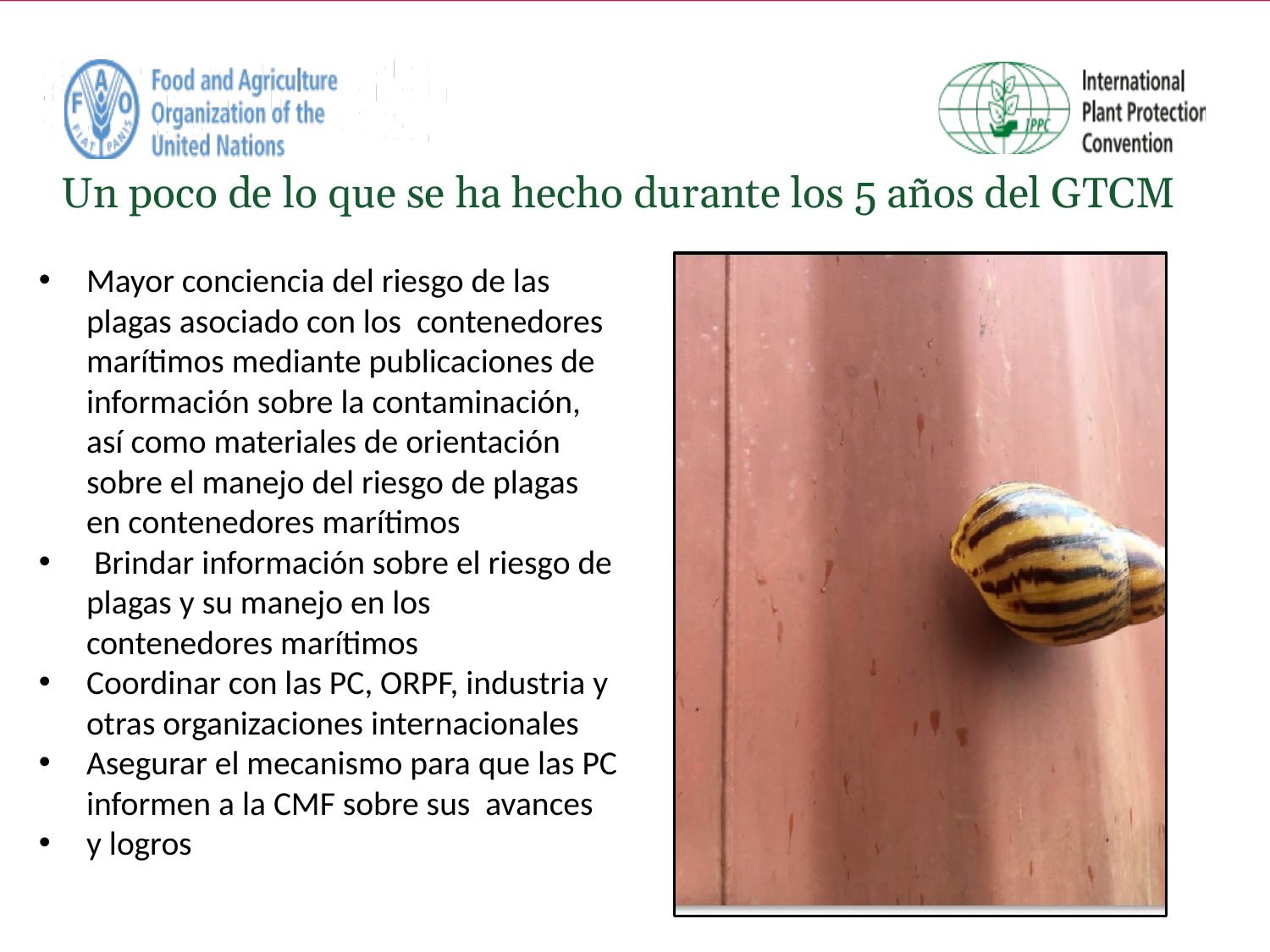

# Un poco de lo que se ha hecho durante los 5 años del GTCM
Mayor conciencia del riesgo de las plagas asociado con los  contenedores marítimos mediante publicaciones de información sobre la contaminación, así como materiales de orientación  sobre el manejo del riesgo de plagas  en contenedores marítimos
 Brindar información sobre el riesgo de plagas y su manejo en los contenedores marítimos
Coordinar con las PC, ORPF, industria y otras organizaciones internacionales
Asegurar el mecanismo para que las PC informen a la CMF sobre sus  avances
y logros